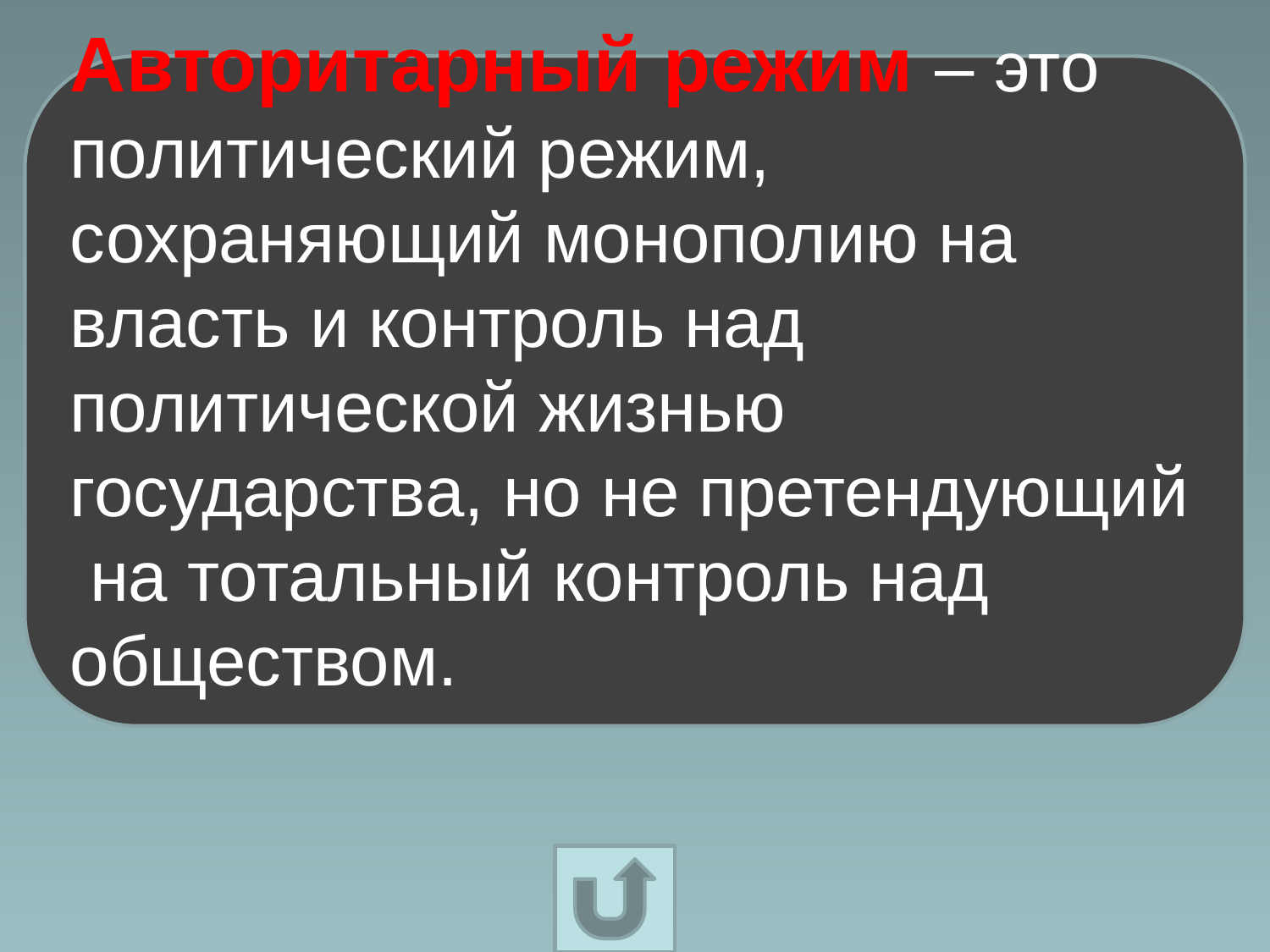

Авторитарный режим – это  политический режим, сохраняющий монополию на власть и контроль над политической жизнью государства, но не претендующий  на тотальный контроль над обществом.